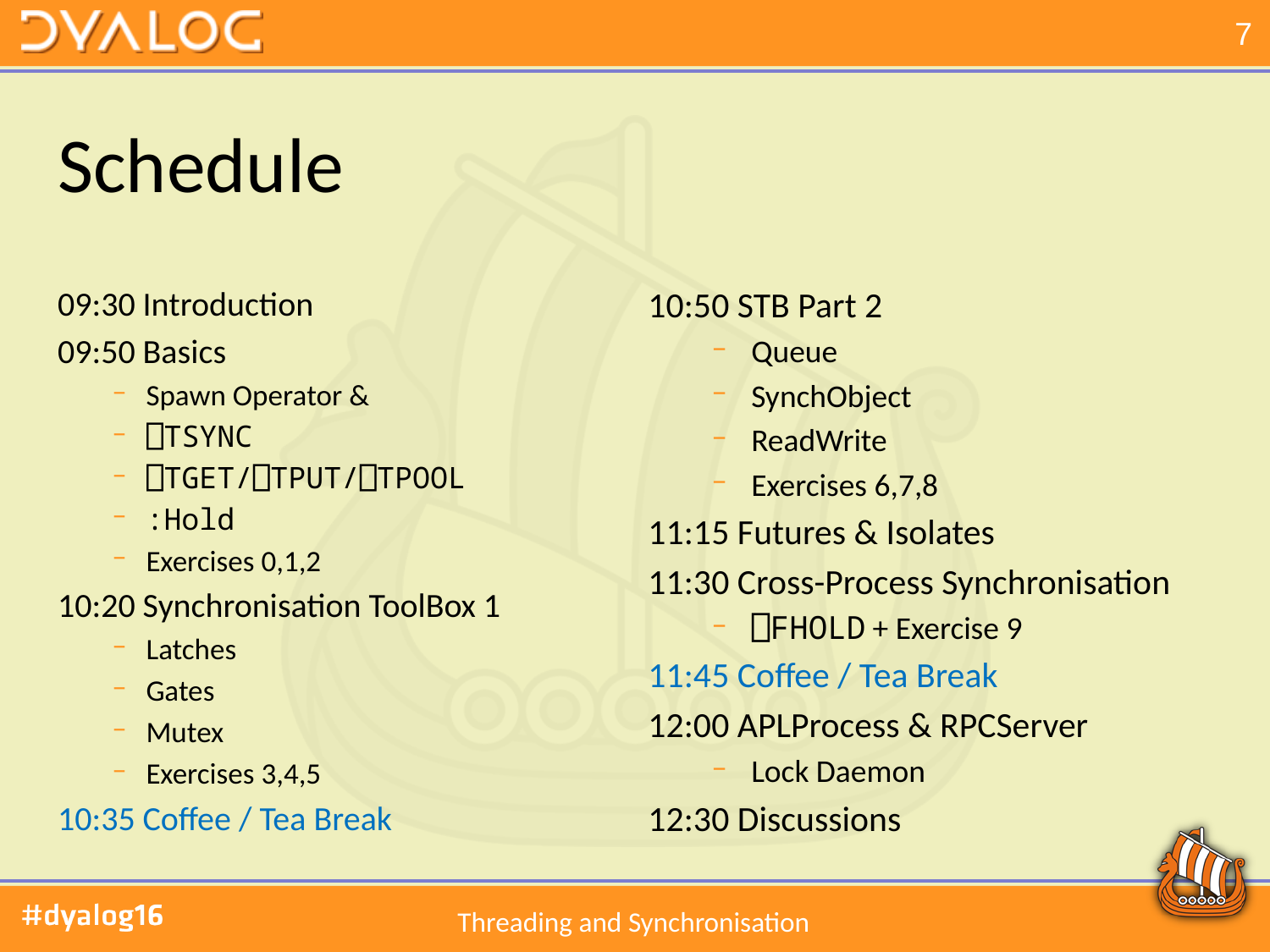

# Schedule
09:30 Introduction
09:50 Basics
Spawn Operator &
⎕TSYNC
⎕TGET/⎕TPUT/⎕TPOOL
:Hold
Exercises 0,1,2
10:20 Synchronisation ToolBox 1
Latches
Gates
Mutex
Exercises 3,4,5
10:35 Coffee / Tea Break
10:50 STB Part 2
Queue
SynchObject
ReadWrite
Exercises 6,7,8
11:15 Futures & Isolates
11:30 Cross-Process Synchronisation
⎕FHOLD + Exercise 9
11:45 Coffee / Tea Break
12:00 APLProcess & RPCServer
Lock Daemon
12:30 Discussions

Threading and Synchronisation